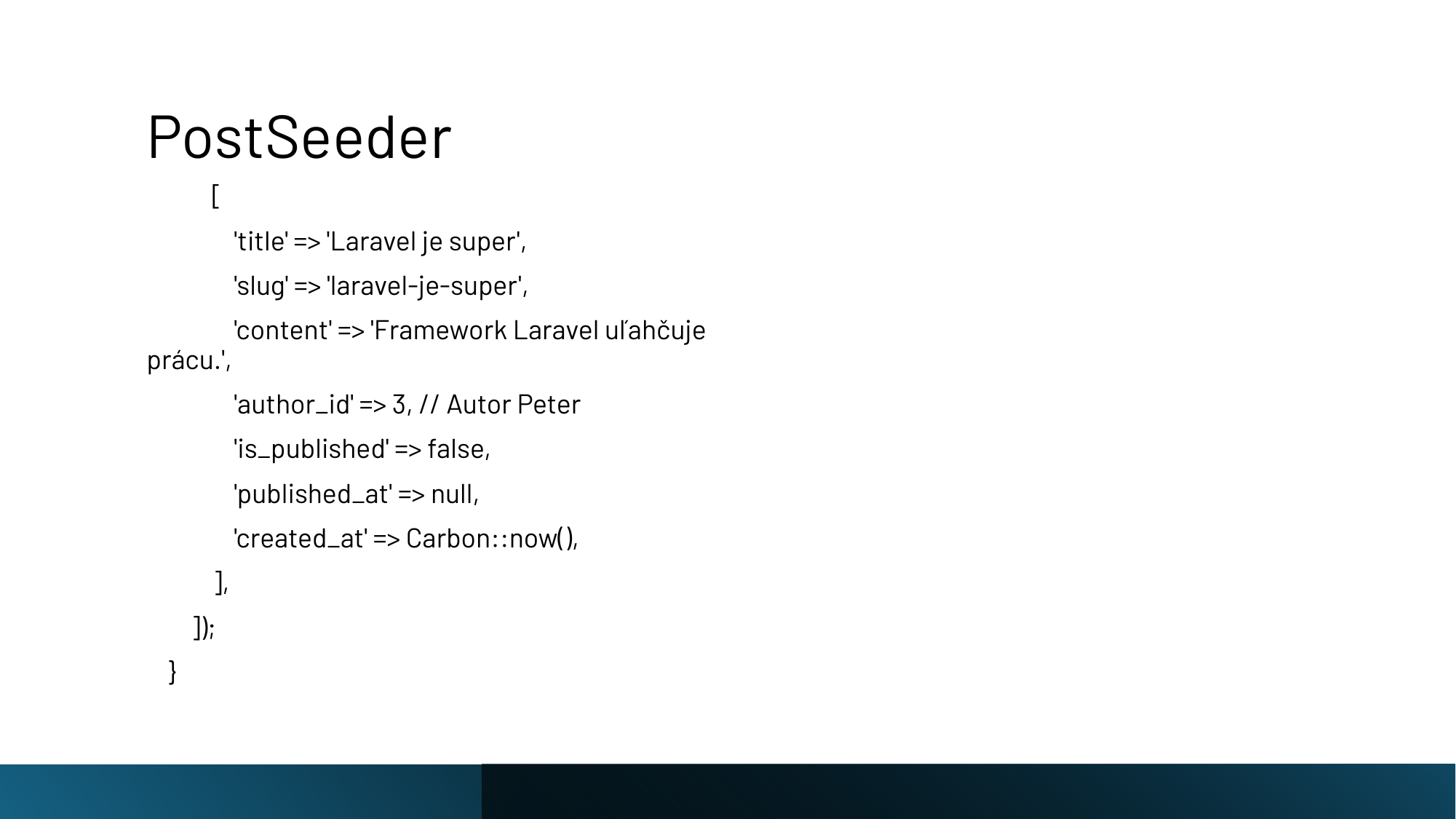

# PostSeeder
            [
                'title' => 'Laravel je super',
                'slug' => 'laravel-je-super',
                'content' => 'Framework Laravel uľahčuje prácu.',
                'author_id' => 3, // Autor Peter
                'is_published' => false,
                'published_at' => null,
                'created_at' => Carbon::now(),
            ],
        ]);
    }